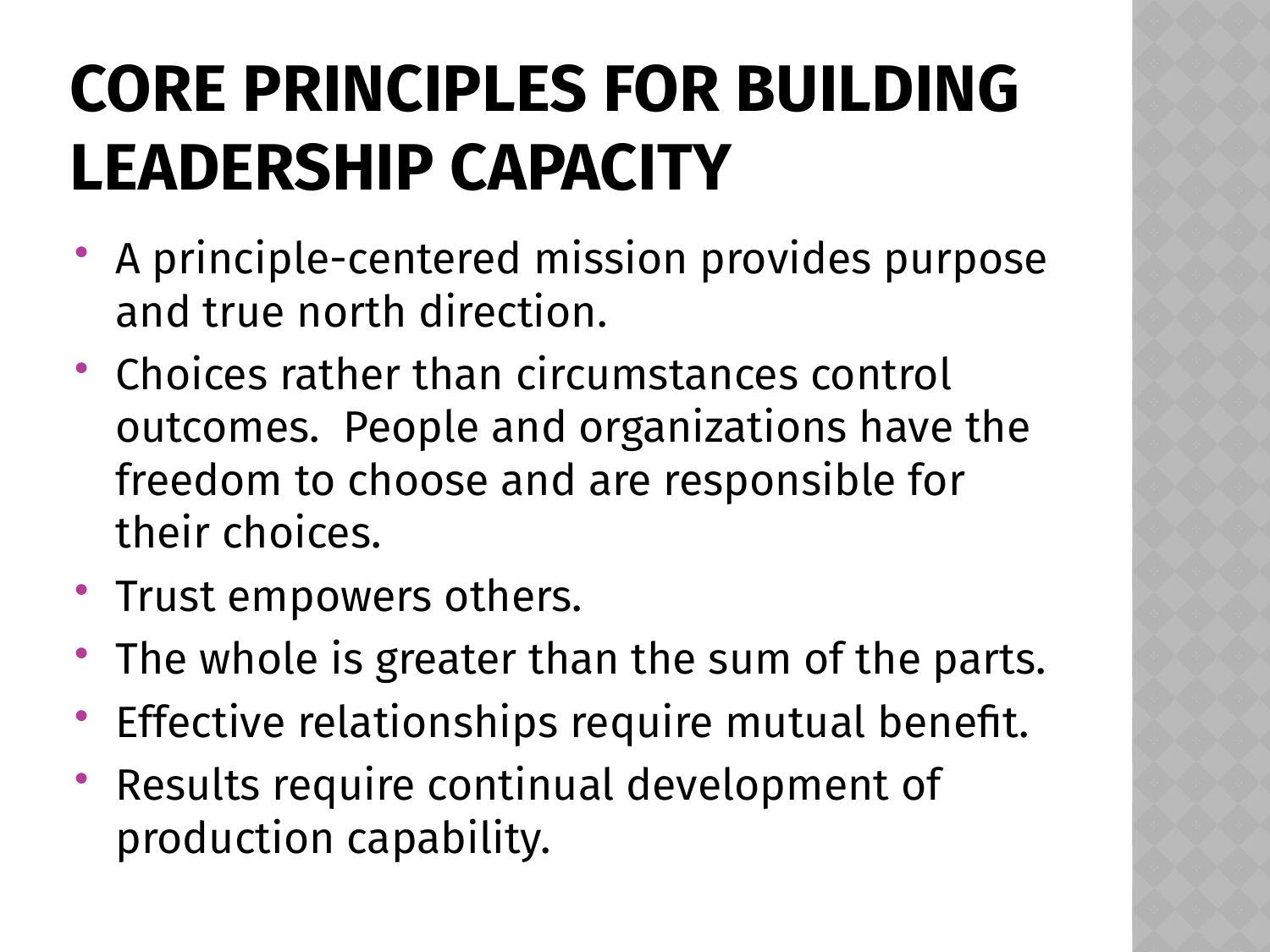

# Core principles for building leadership capacity
A principle-centered mission provides purpose and true north direction.
Choices rather than circumstances control outcomes.  People and organizations have the freedom to choose and are responsible for their choices.
Trust empowers others.
The whole is greater than the sum of the parts.
Effective relationships require mutual benefit.
Results require continual development of production capability.